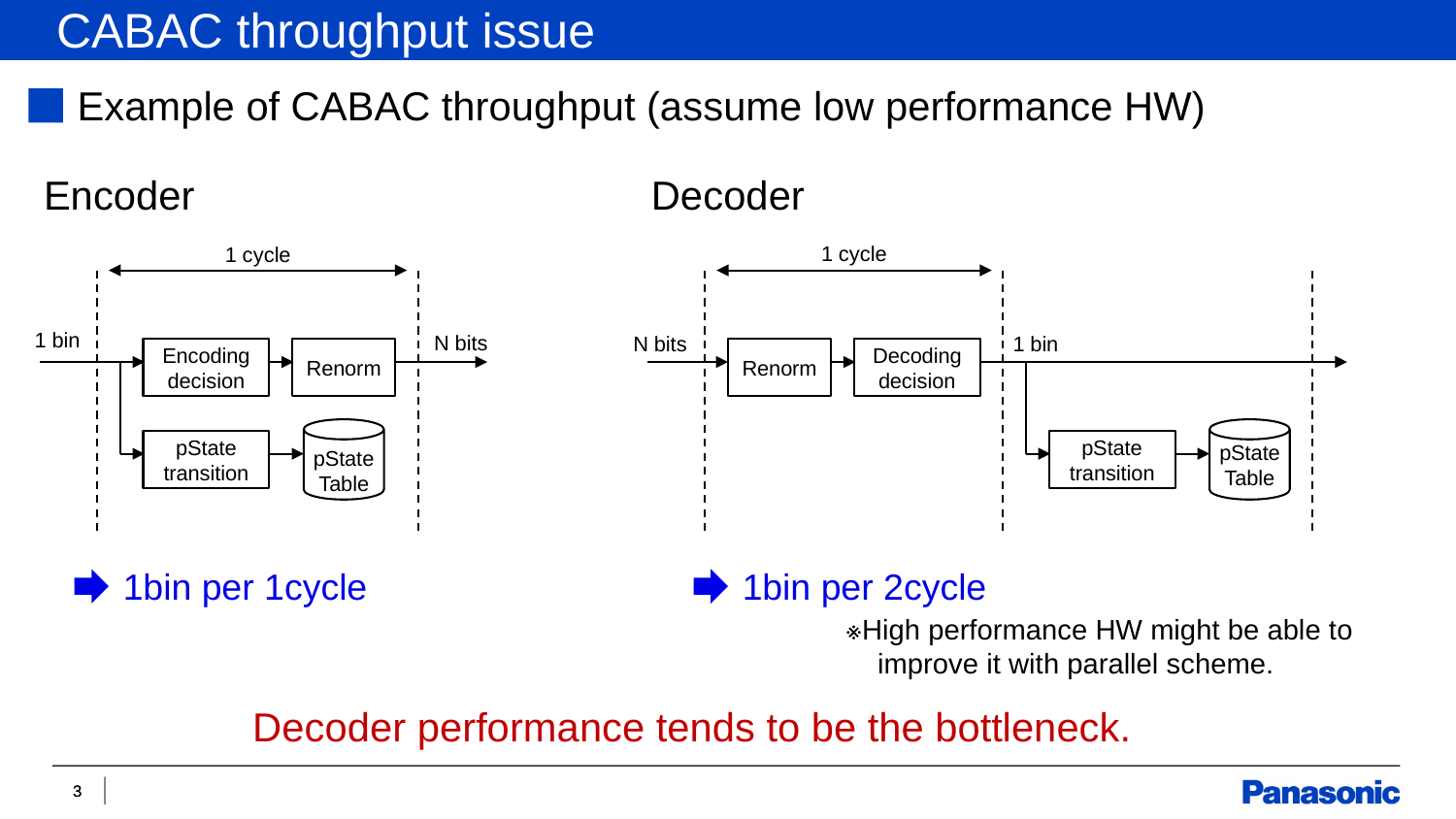

CABAC throughput issue
Example of CABAC throughput (assume low performance HW)

Encoder
Decoder
1 cycle
1 cycle
1 bin
N bits
N bits
1 bin
Encoding
decision
Renorm
Renorm
Decoding
decision
pState
Table
pState
Table
pState
transition
pState
transition
1bin per 1cycle
1bin per 2cycle

※High performance HW might be able to
    improve it with parallel scheme.
Decoder performance tends to be the bottleneck.
3